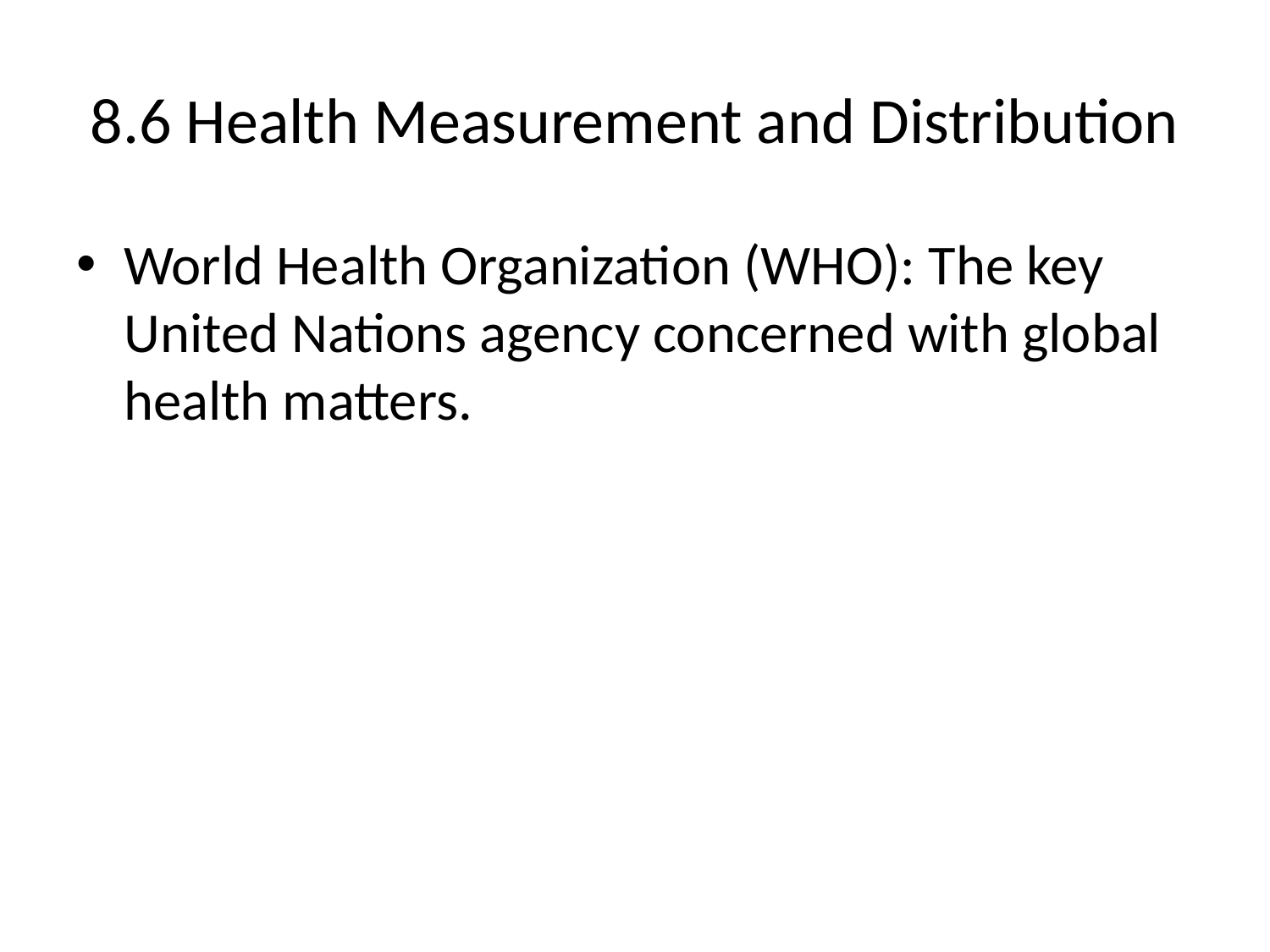

8.6 Health Measurement and Distribution
World Health Organization (WHO): The key United Nations agency concerned with global health matters.